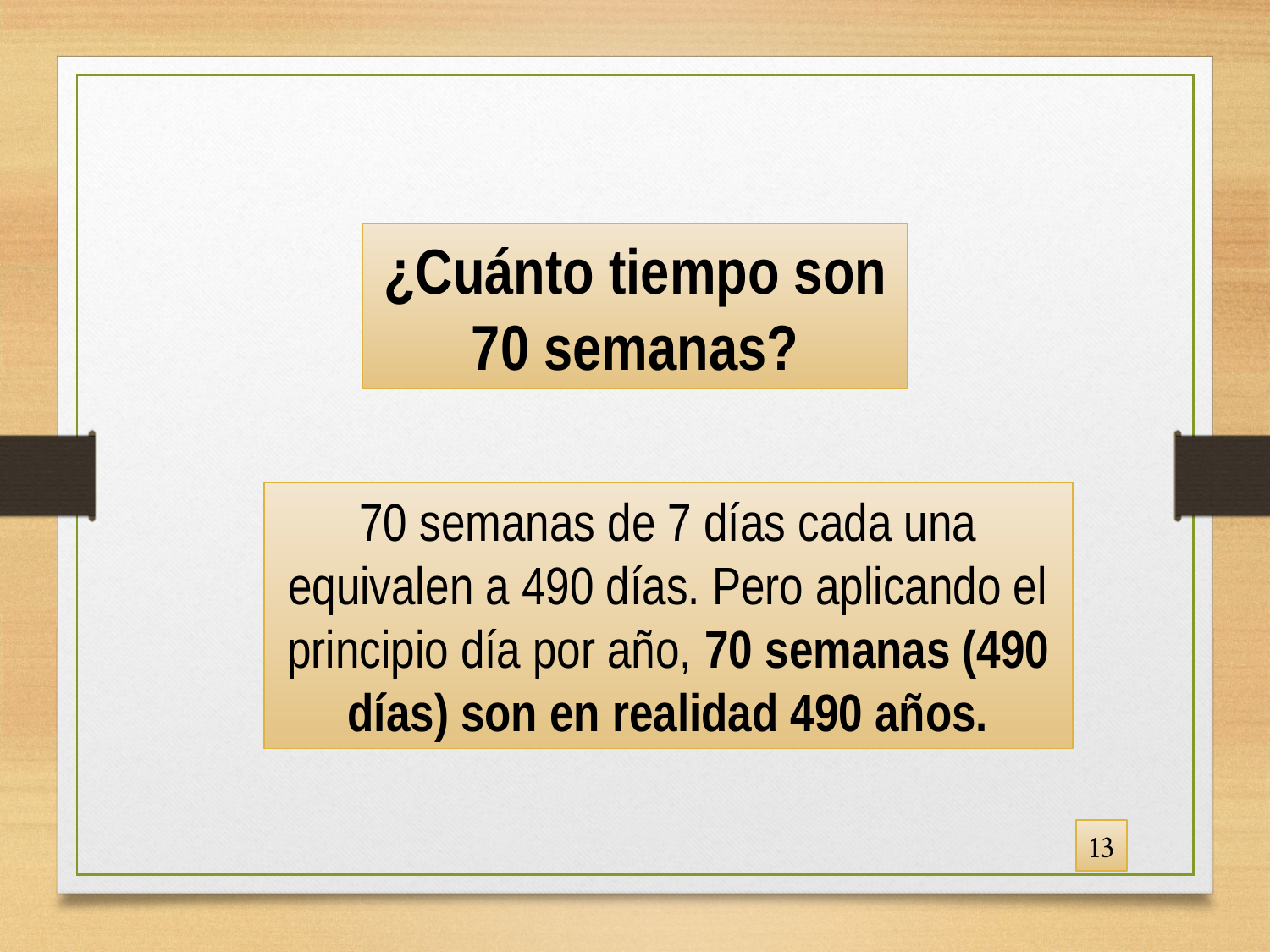

¿Cuánto tiempo son 70 semanas?
70 semanas de 7 días cada una equivalen a 490 días. Pero aplicando el principio día por año, 70 semanas (490 días) son en realidad 490 años.
13